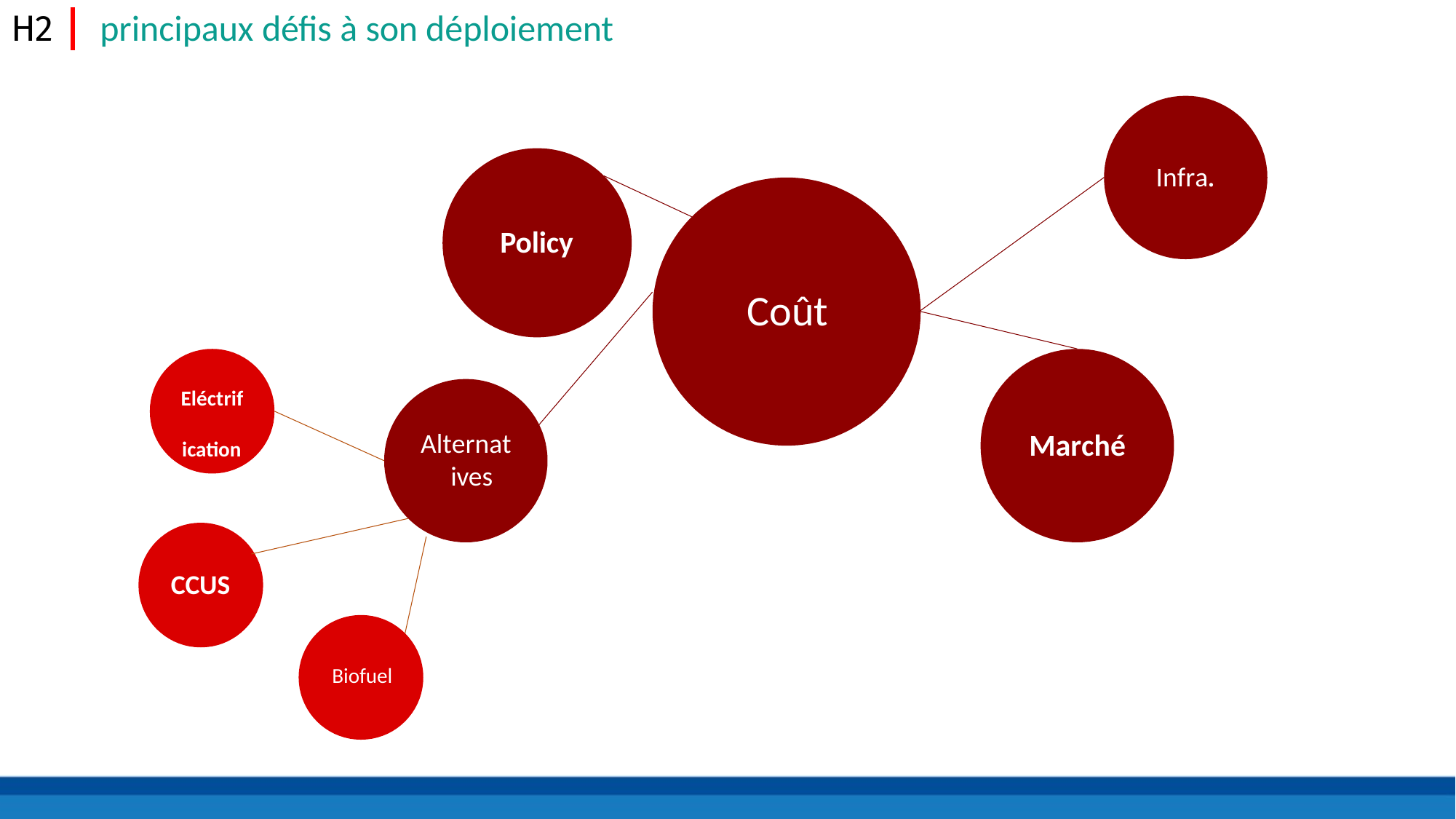

# H2	principaux défis à son déploiement

Infra.

Policy
Coût

Eléctrif  ication

Marché
Alternat  ives

CCUS

Biofuel